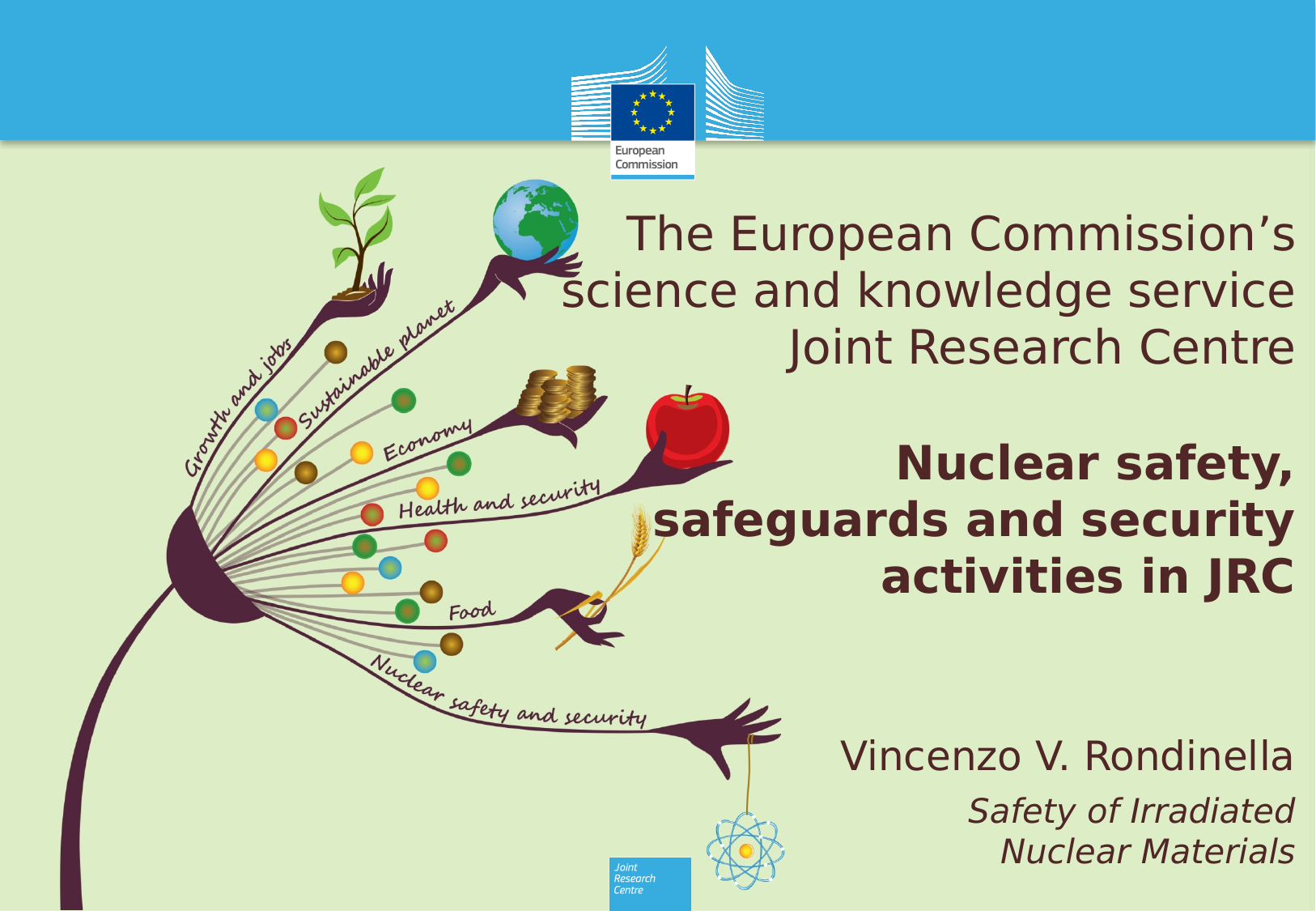

The European Commission’s
science and knowledge service
Joint Research Centre
Nuclear safety, safeguards and security activities in JRC

Vincenzo V. Rondinella
Safety of Irradiated
Nuclear Materials